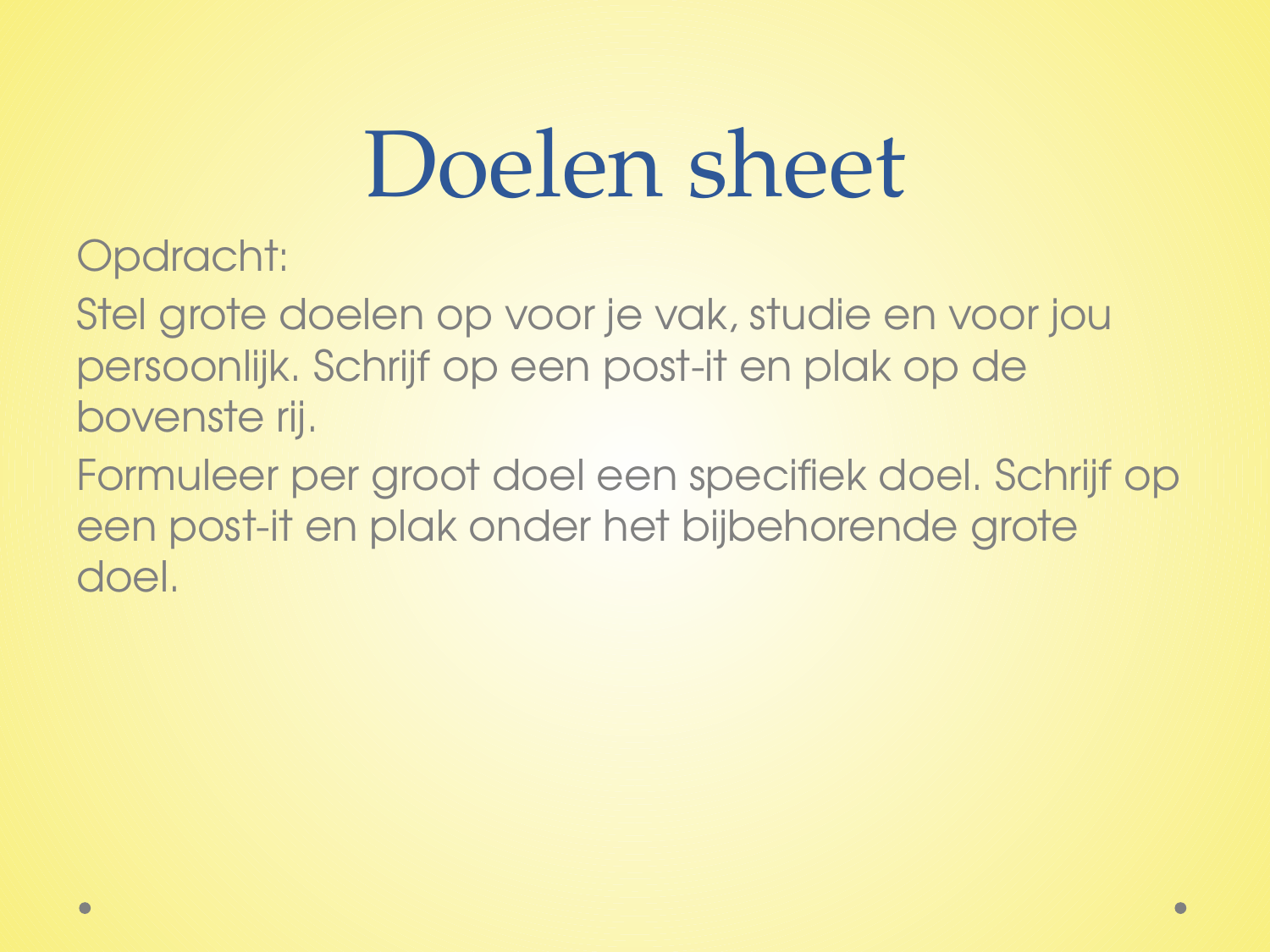

# Doelen sheet
Opdracht:
Stel grote doelen op voor je vak, studie en voor jou persoonlijk. Schrijf op een post-it en plak op de bovenste rij.
Formuleer per groot doel een specifiek doel. Schrijf op een post-it en plak onder het bijbehorende grote doel.